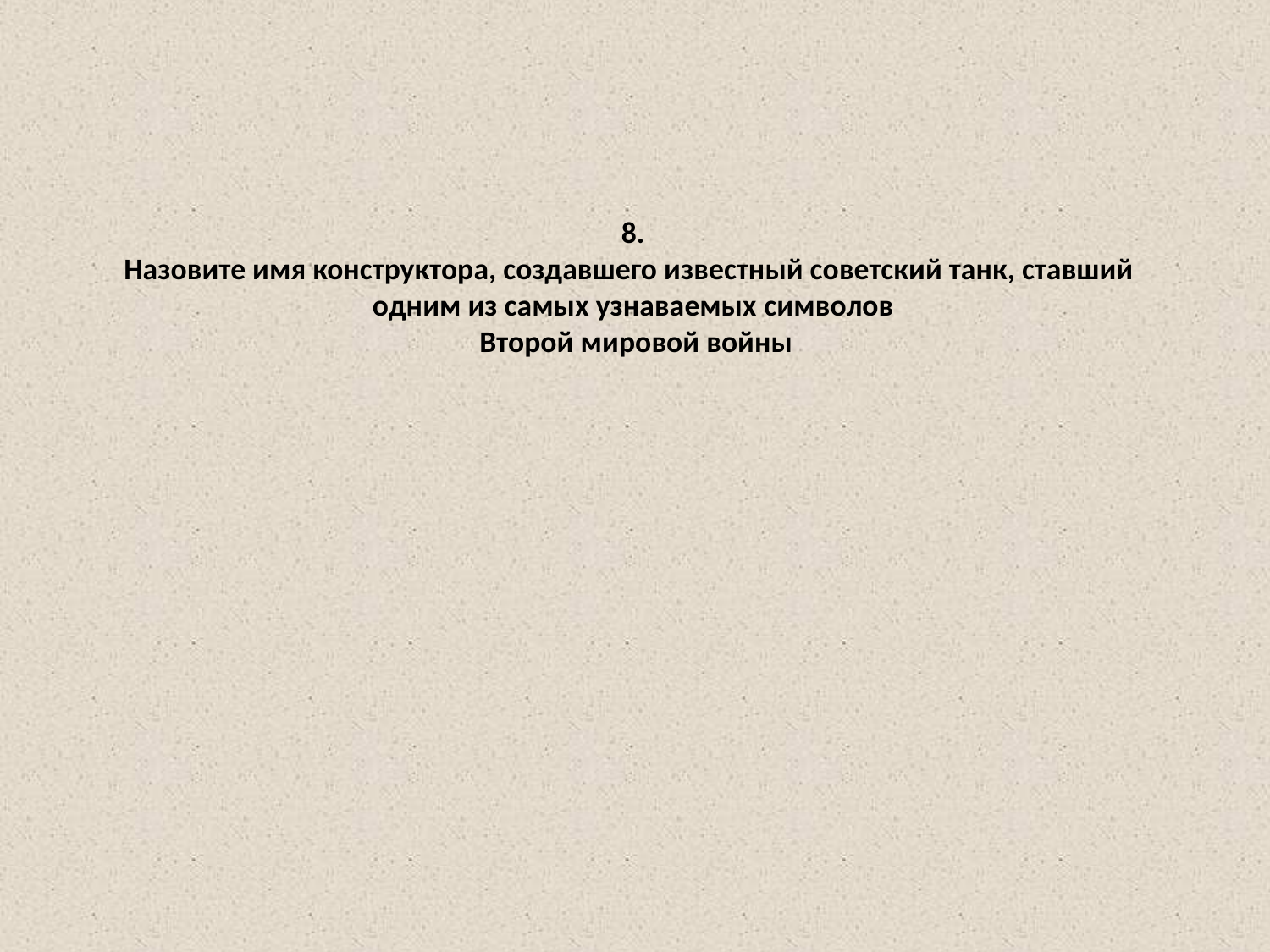

# 8. Назовите имя конструктора, создавшего известный советский танк, ставший   одним из самых узнаваемых символов  Второй мировой войны